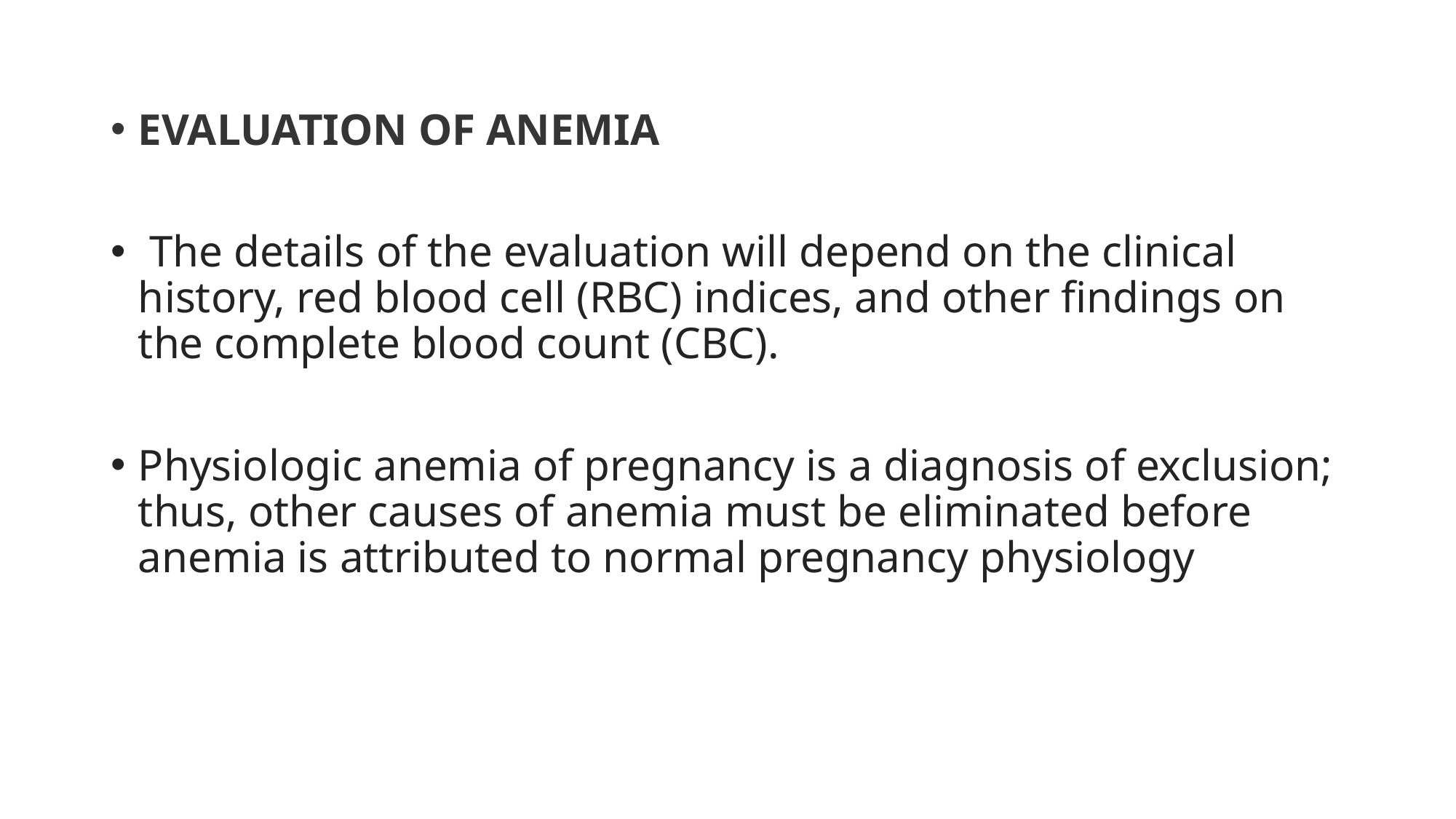

EVALUATION OF ANEMIA

 The details of the evaluation will depend on the clinical history, red blood cell (RBC) indices, and other findings on the complete blood count (CBC).

Physiologic anemia of pregnancy is a diagnosis of exclusion; thus, other causes of anemia must be eliminated before anemia is attributed to normal pregnancy physiology